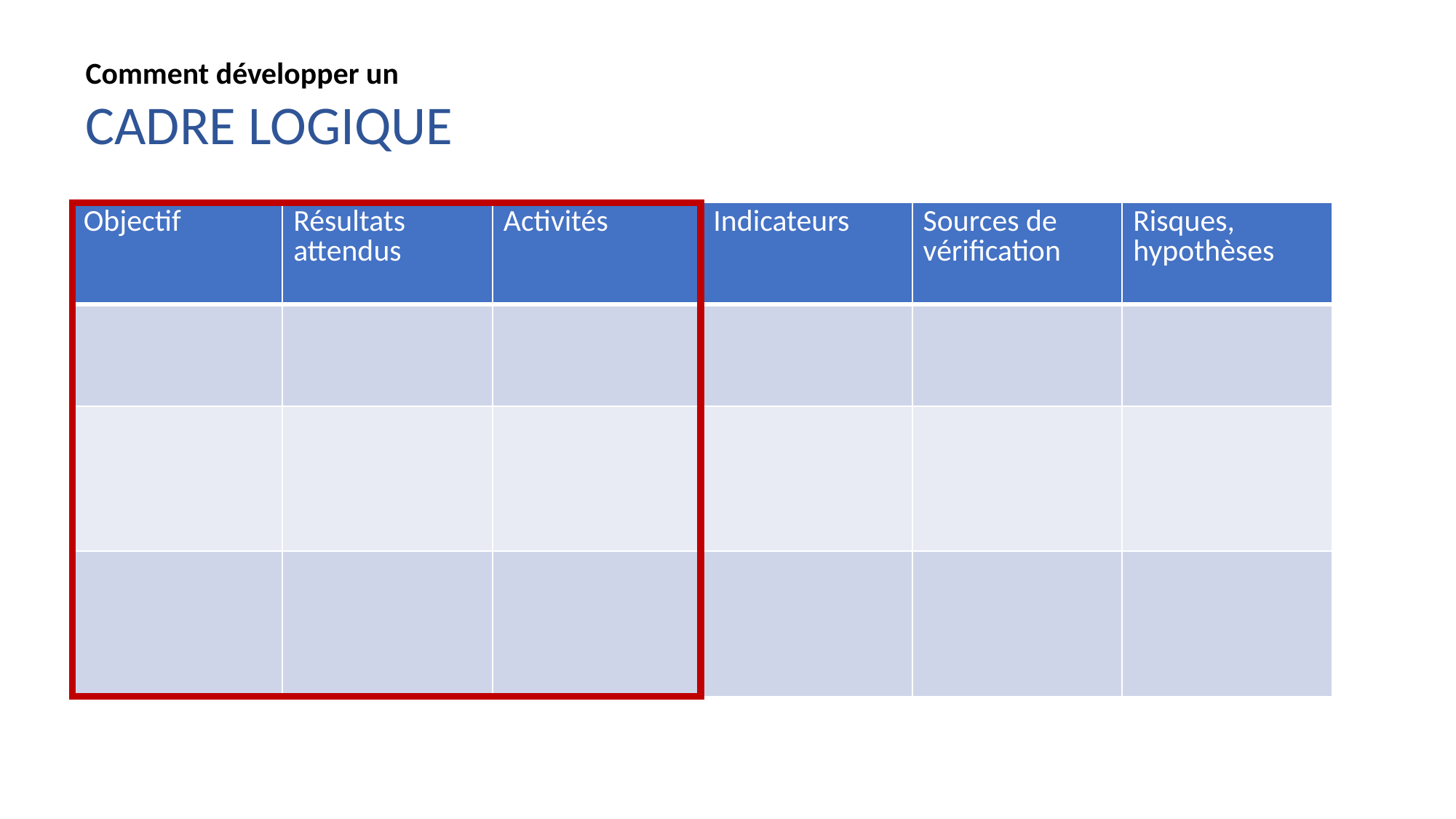

Comment développer un
CADRE LOGIQUE
| Objectif | Résultats attendus | Activités | Indicateurs | Sources de vérification | Risques, hypothèses |
| --- | --- | --- | --- | --- | --- |
|  |  |  |  |  |  |
|  |  |  |  |  |  |
|  |  |  |  |  |  |